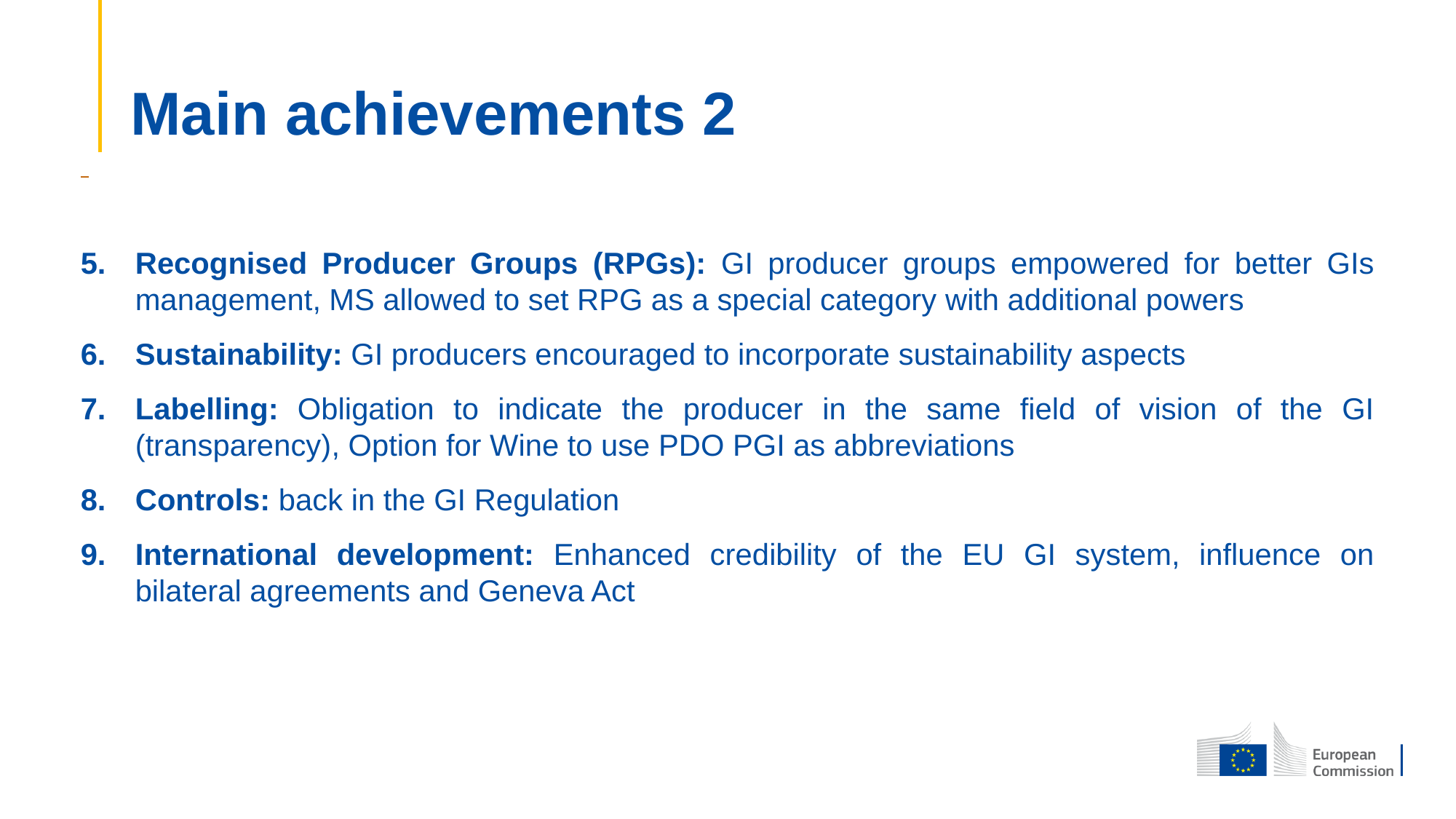

# Main achievements 2

Recognised Producer Groups (RPGs): GI producer groups empowered for better GIs management, MS allowed to set RPG as a special category with additional powers
Sustainability: GI producers encouraged to incorporate sustainability aspects
Labelling: Obligation to indicate the producer in the same field of vision of the GI (transparency), Option for Wine to use PDO PGI as abbreviations
Controls: back in the GI Regulation
International development: Enhanced credibility of the EU GI system, influence on bilateral agreements and Geneva Act